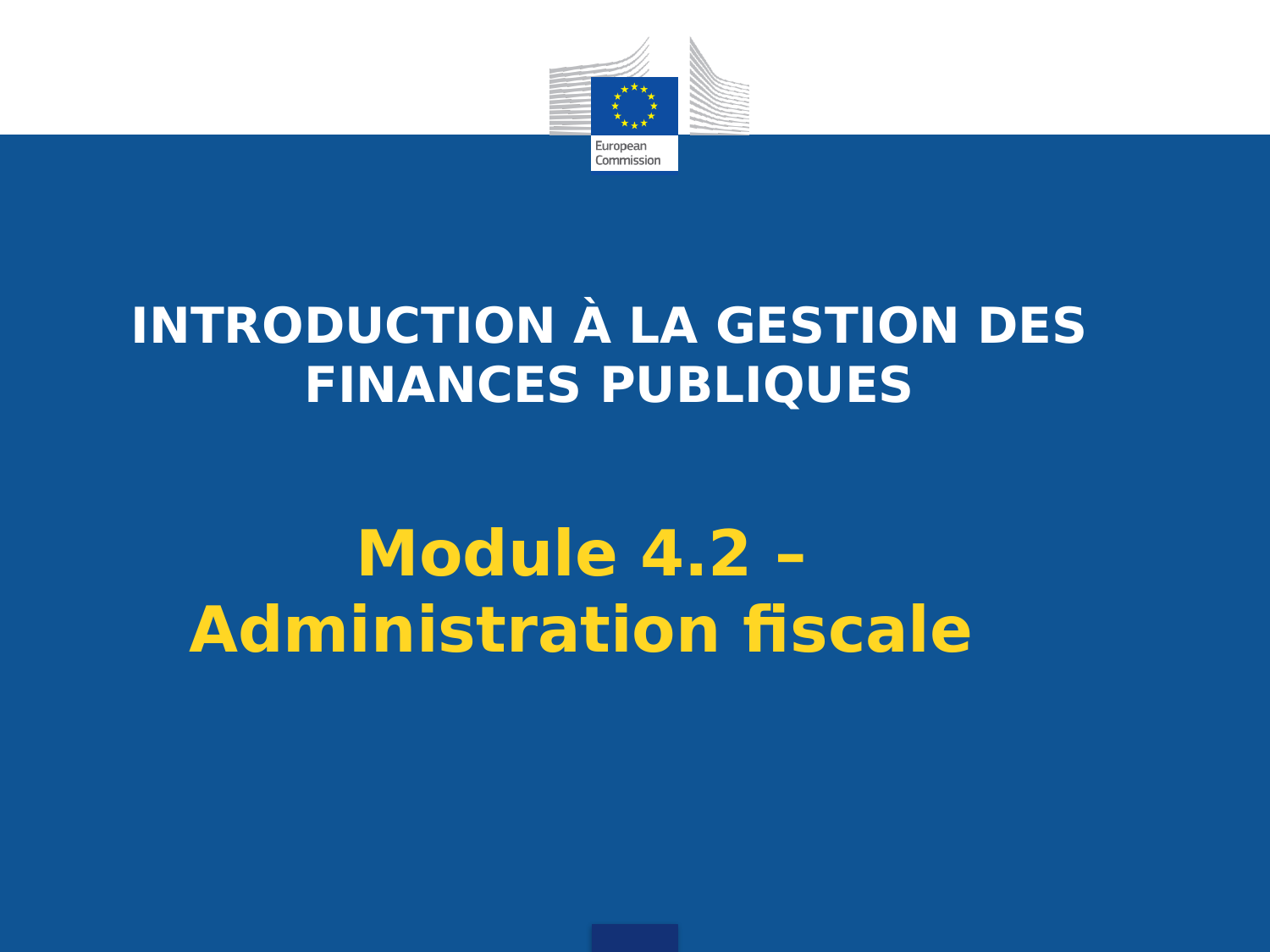

# INTRODUCTION À LA GESTION DES FINANCES PUBLIQUES
Module 4.2 –Administration fiscale